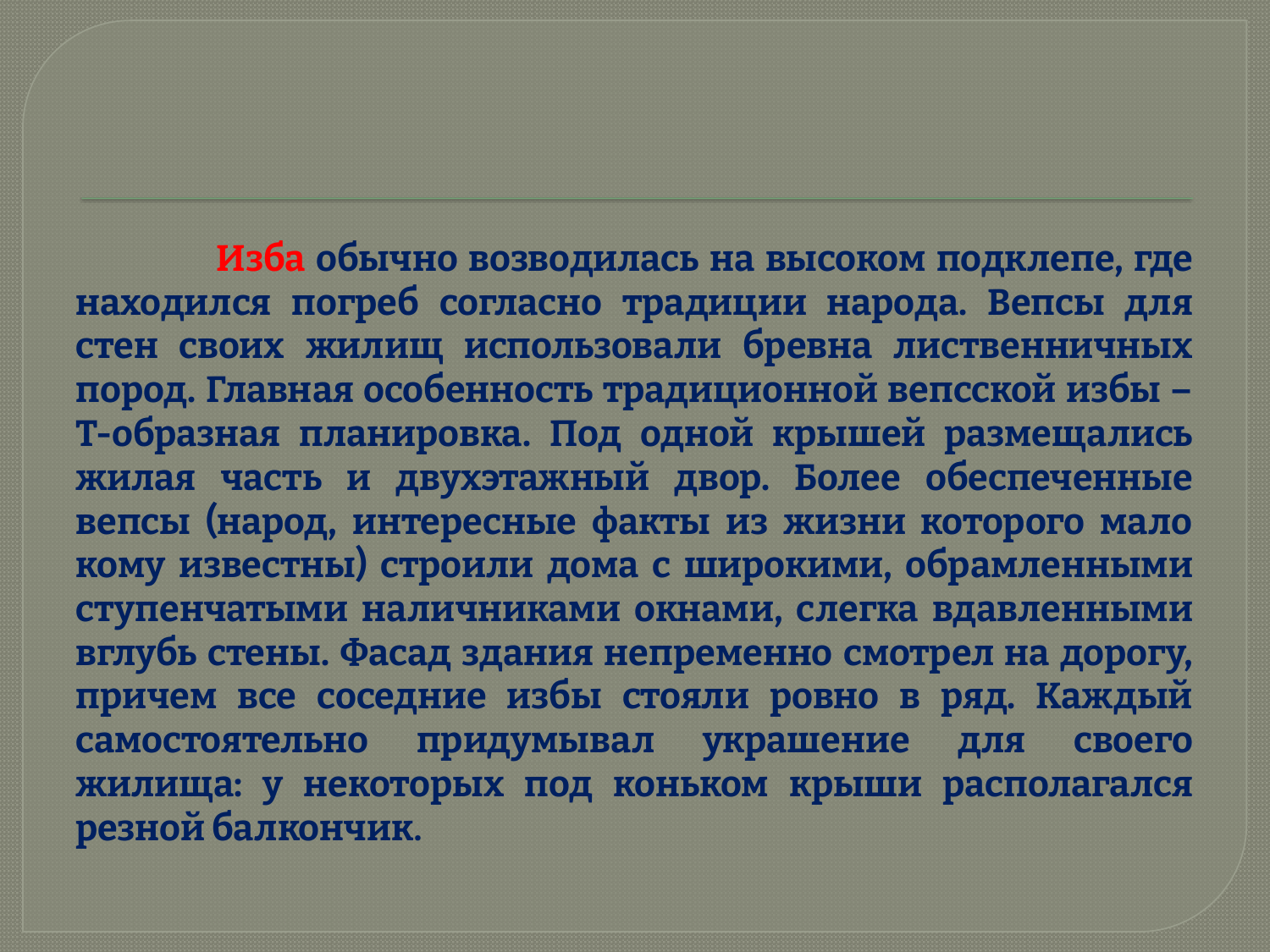

#
             Изба обычно возводилась на высоком подклепе, где находился погреб согласно традиции народа. Вепсы для стен своих жилищ использовали бревна лиственничных пород. Главная особенность традиционной вепсской избы – Т-образная планировка. Под одной крышей размещались жилая часть и двухэтажный двор. Более обеспеченные вепсы (народ, интересные факты из жизни которого мало кому известны) строили дома с широкими, обрамленными ступенчатыми наличниками окнами, слегка вдавленными вглубь стены. Фасад здания непременно смотрел на дорогу, причем все соседние избы стояли ровно в ряд. Каждый самостоятельно придумывал украшение для своего жилища: у некоторых под коньком крыши располагался резной балкончик.